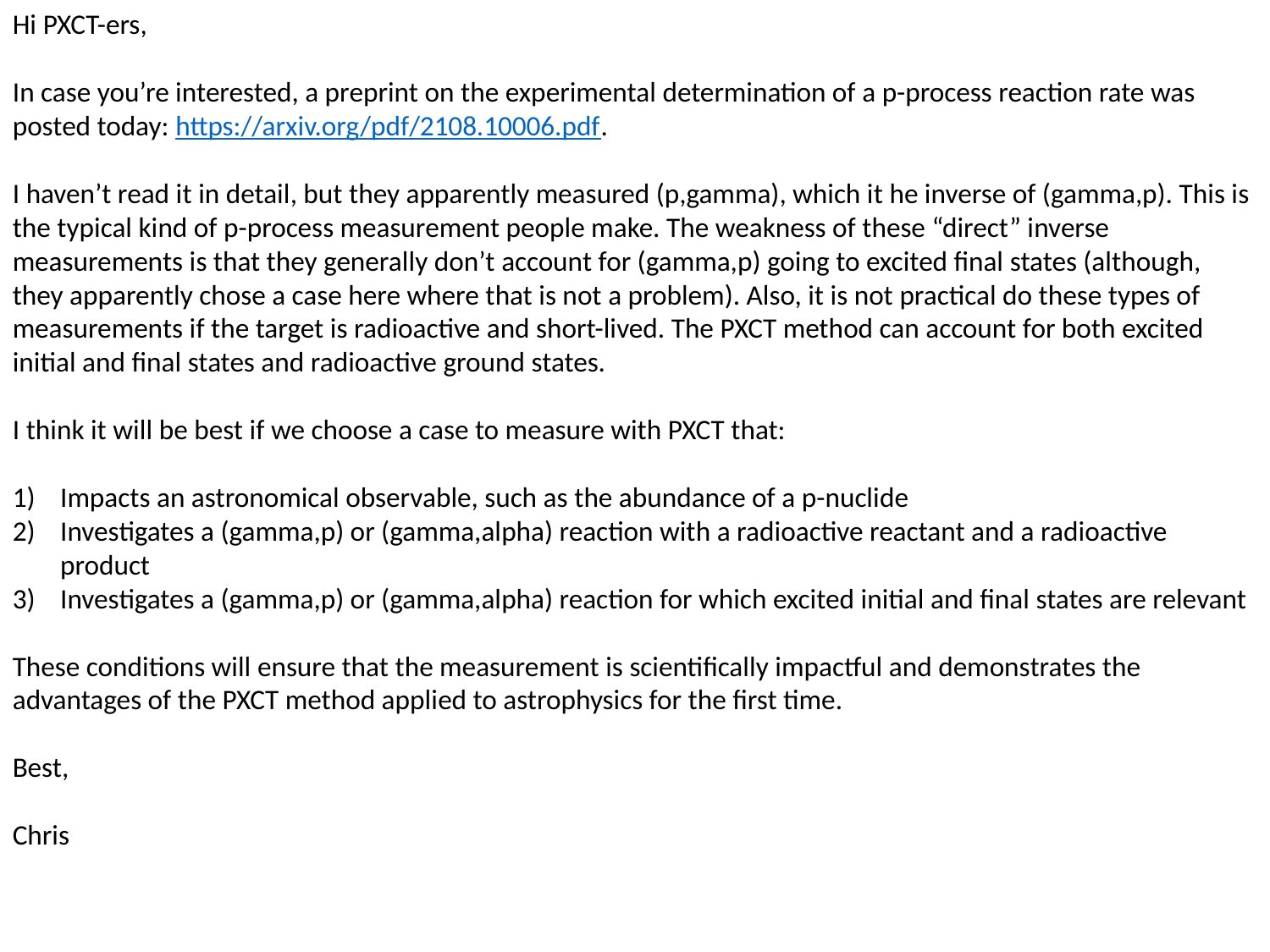

Hi PXCT-ers,

In case you’re interested, a preprint on the experimental determination of a p-process reaction rate was posted today: https://arxiv.org/pdf/2108.10006.pdf.

I haven’t read it in detail, but they apparently measured (p,gamma), which it he inverse of (gamma,p). This is the typical kind of p-process measurement people make. The weakness of these “direct” inverse measurements is that they generally don’t account for (gamma,p) going to excited final states (although, they apparently chose a case here where that is not a problem). Also, it is not practical do these types of measurements if the target is radioactive and short-lived. The PXCT method can account for both excited initial and final states and radioactive ground states.

I think it will be best if we choose a case to measure with PXCT that:

Impacts an astronomical observable, such as the abundance of a p-nuclide
Investigates a (gamma,p) or (gamma,alpha) reaction with a radioactive reactant and a radioactive product
Investigates a (gamma,p) or (gamma,alpha) reaction for which excited initial and final states are relevant

These conditions will ensure that the measurement is scientifically impactful and demonstrates the advantages of the PXCT method applied to astrophysics for the first time.

Best,

Chris